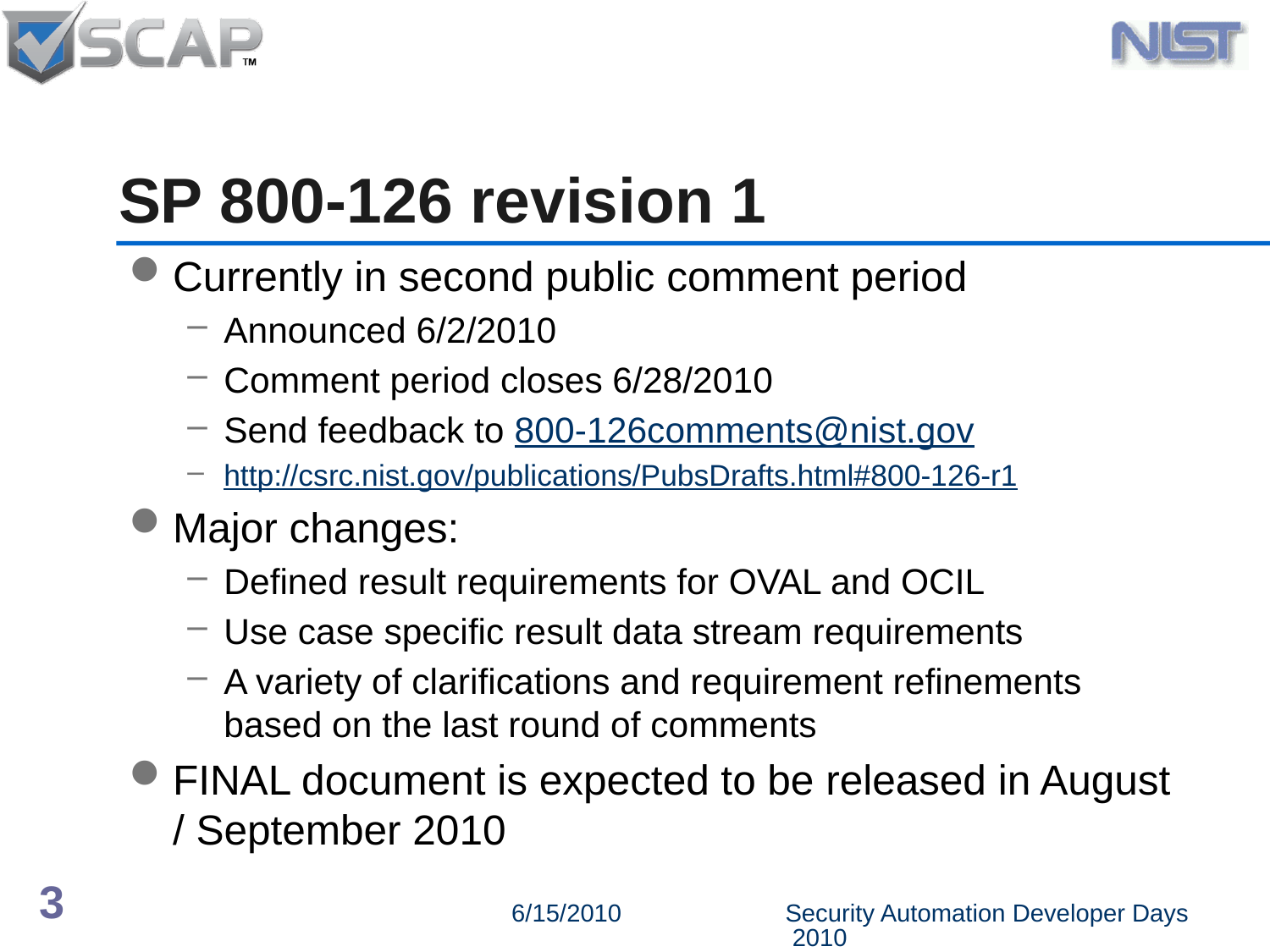

# SP 800-126 revision 1
Currently in second public comment period
Announced 6/2/2010
Comment period closes 6/28/2010
Send feedback to 800-126comments@nist.gov
http://csrc.nist.gov/publications/PubsDrafts.html#800-126-r1
Major changes:
Defined result requirements for OVAL and OCIL
Use case specific result data stream requirements
A variety of clarifications and requirement refinements based on the last round of comments
FINAL document is expected to be released in August / September 2010
3
6/15/2010
Security Automation Developer Days 2010